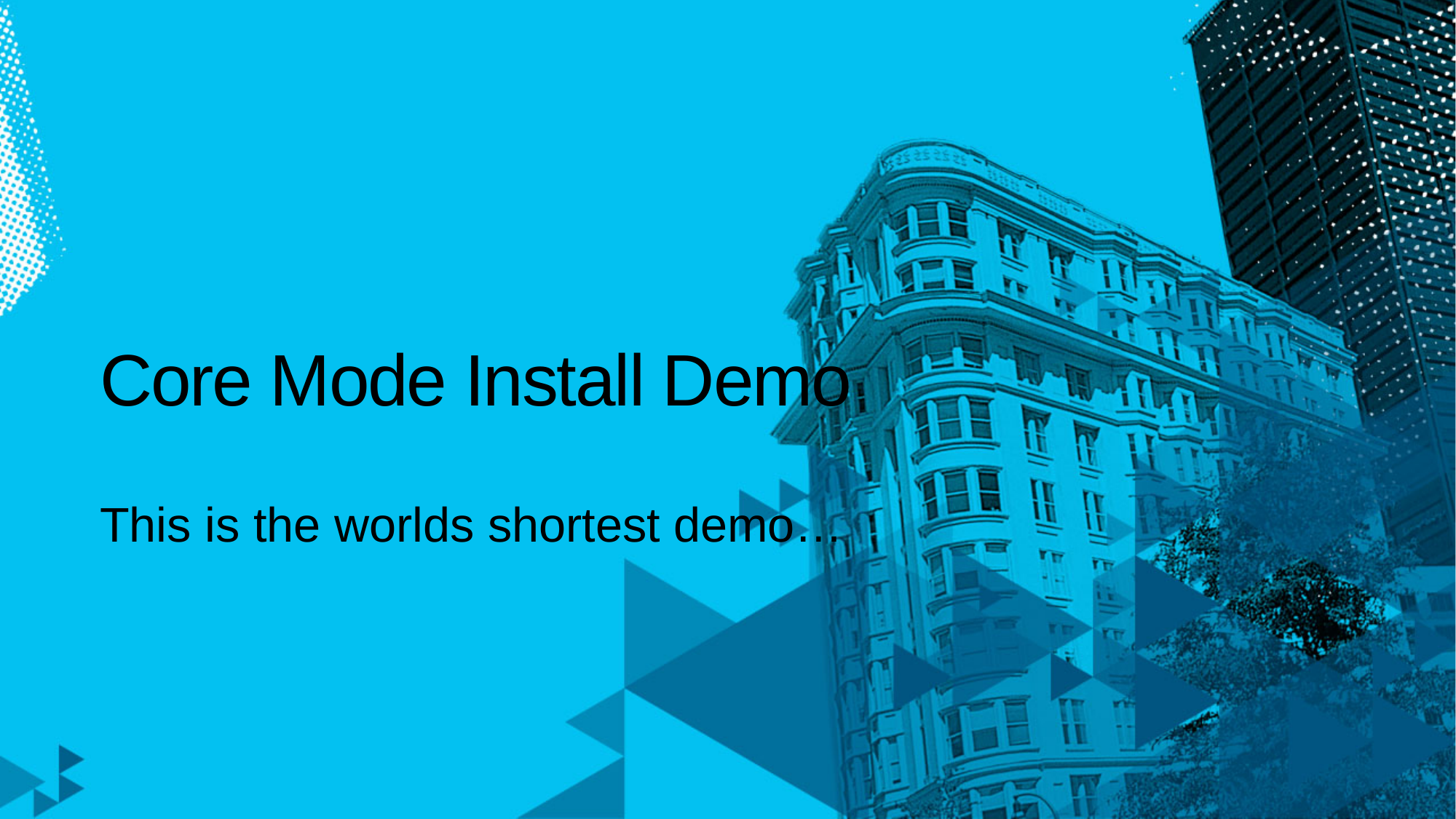

# Core Mode Install Demo
This is the worlds shortest demo…